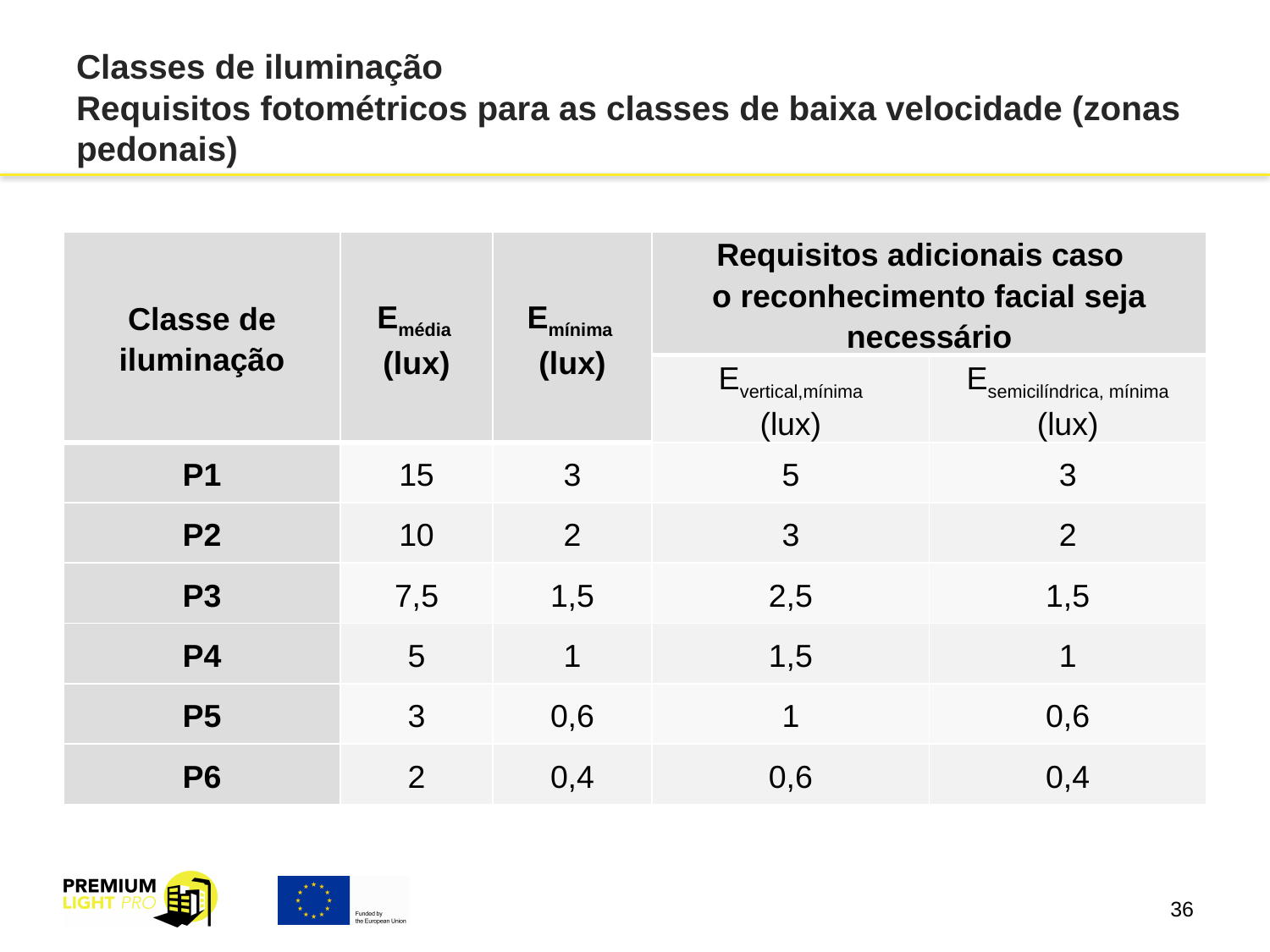

# Classes de iluminação Requisitos fotométricos para as classes de baixa velocidade (zonas pedonais)
| Classe de iluminação | Emédia (lux) | Emínima (lux) | Requisitos adicionais caso o reconhecimento facial seja necessário |  |
| --- | --- | --- | --- | --- |
|  |  |  | Evertical,mínima (lux) | Esemicilíndrica, mínima (lux) |
| P1 | 15 | 3 | 5 | 3 |
| P2 | 10 | 2 | 3 | 2 |
| P3 | 7,5 | 1,5 | 2,5 | 1,5 |
| P4 | 5 | 1 | 1,5 | 1 |
| P5 | 3 | 0,6 | 1 | 0,6 |
| P6 | 2 | 0,4 | 0,6 | 0,4 |